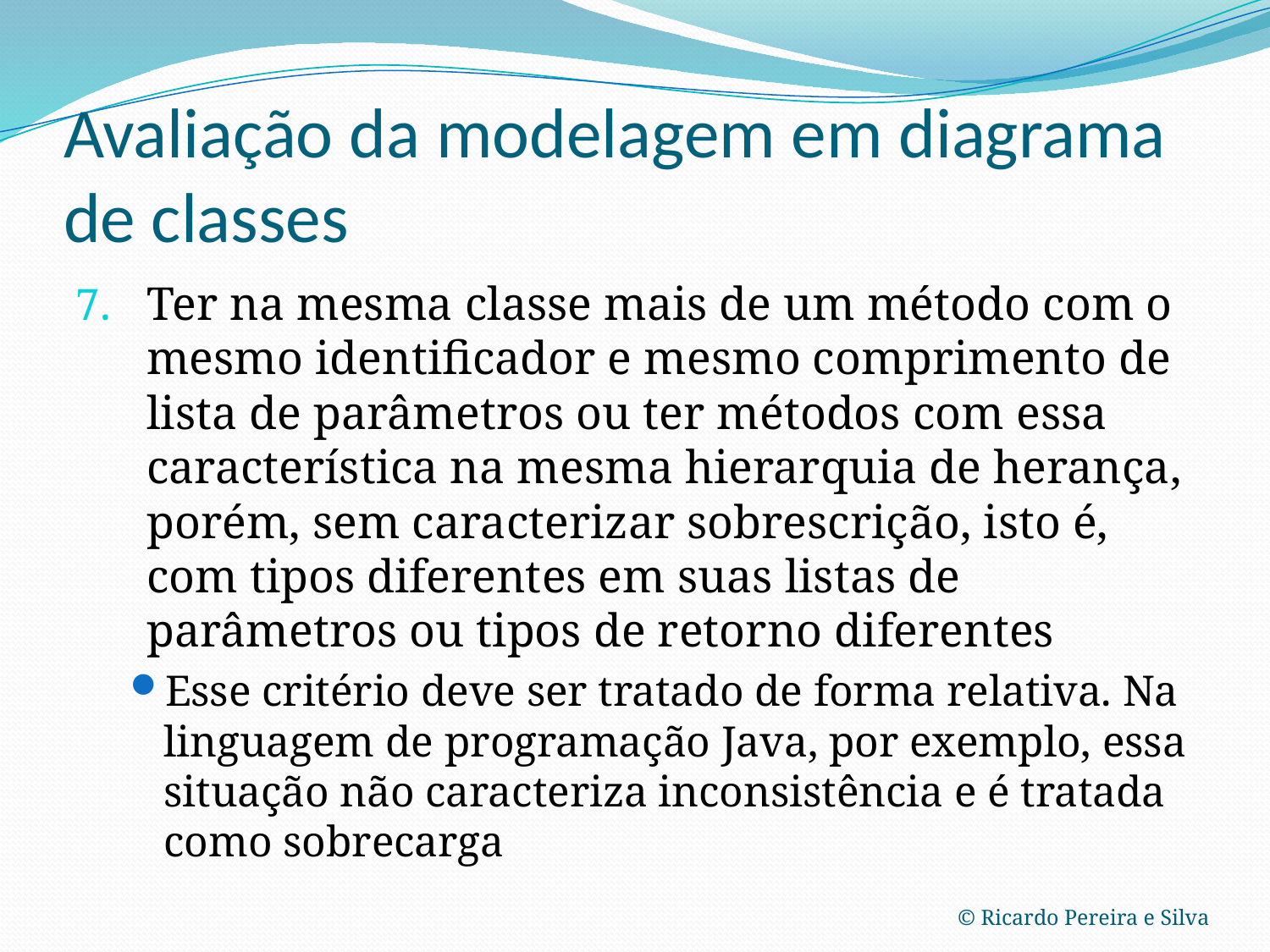

# Avaliação da modelagem em diagrama de classes
Ter na mesma classe mais de um método com o mesmo identificador e mesmo comprimento de lista de parâmetros ou ter métodos com essa característica na mesma hierarquia de herança, porém, sem caracterizar sobrescrição, isto é, com tipos diferentes em suas listas de parâmetros ou tipos de retorno diferentes
Esse critério deve ser tratado de forma relativa. Na linguagem de programação Java, por exemplo, essa situação não caracteriza inconsistência e é tratada como sobrecarga
© Ricardo Pereira e Silva